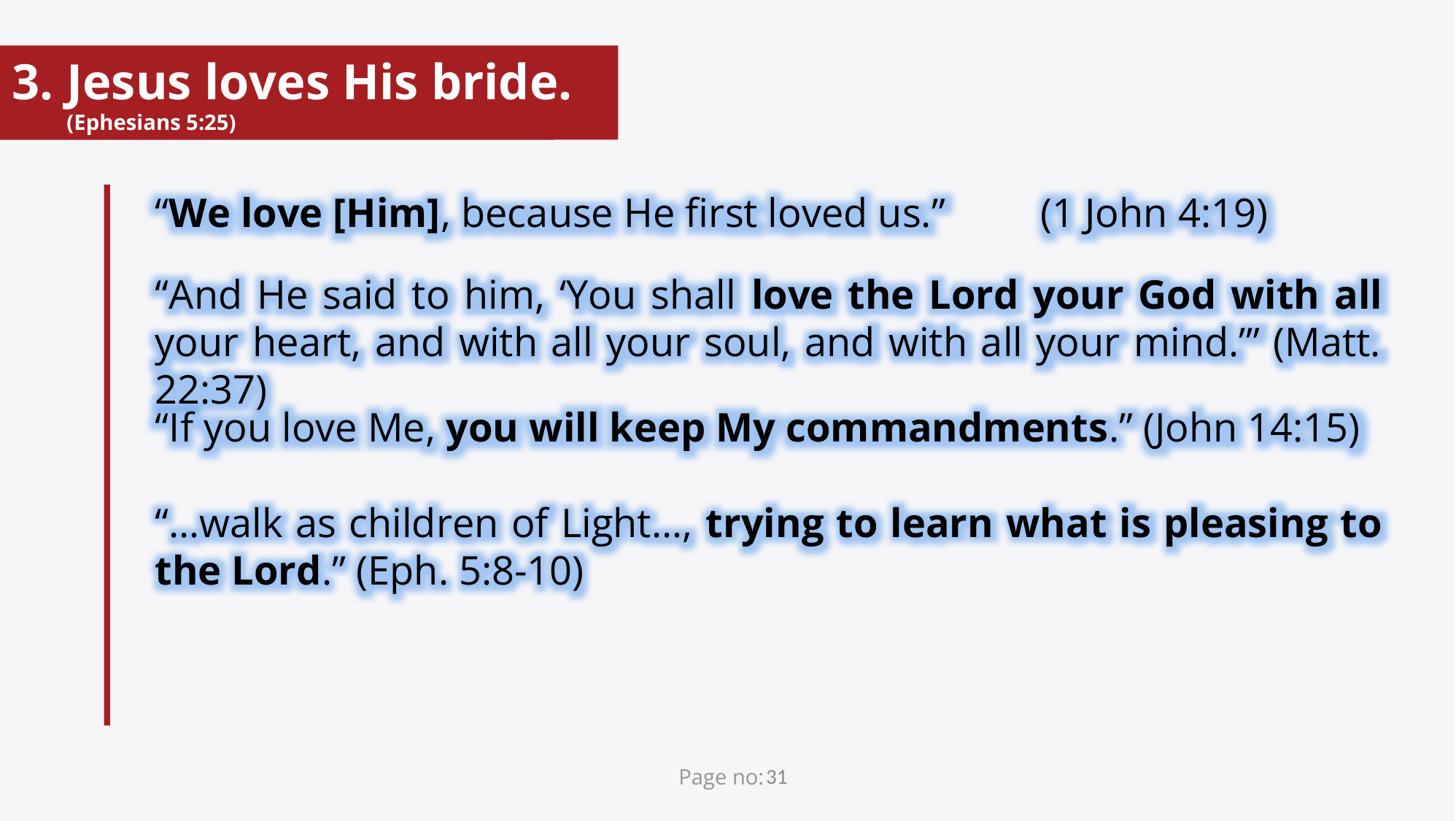

Jesus loves His bride. (Ephesians 5:25)

“We love [Him], because He first loved us.”	 (1 John 4:19)
“And He said to him, ‘You shall love the Lord your God with all your heart, and with all your soul, and with all your mind.’” (Matt. 22:37)
“If you love Me, you will keep My commandments.” (John 14:15)
“…walk as children of Light…, trying to learn what is pleasing to the Lord.” (Eph. 5:8-10)